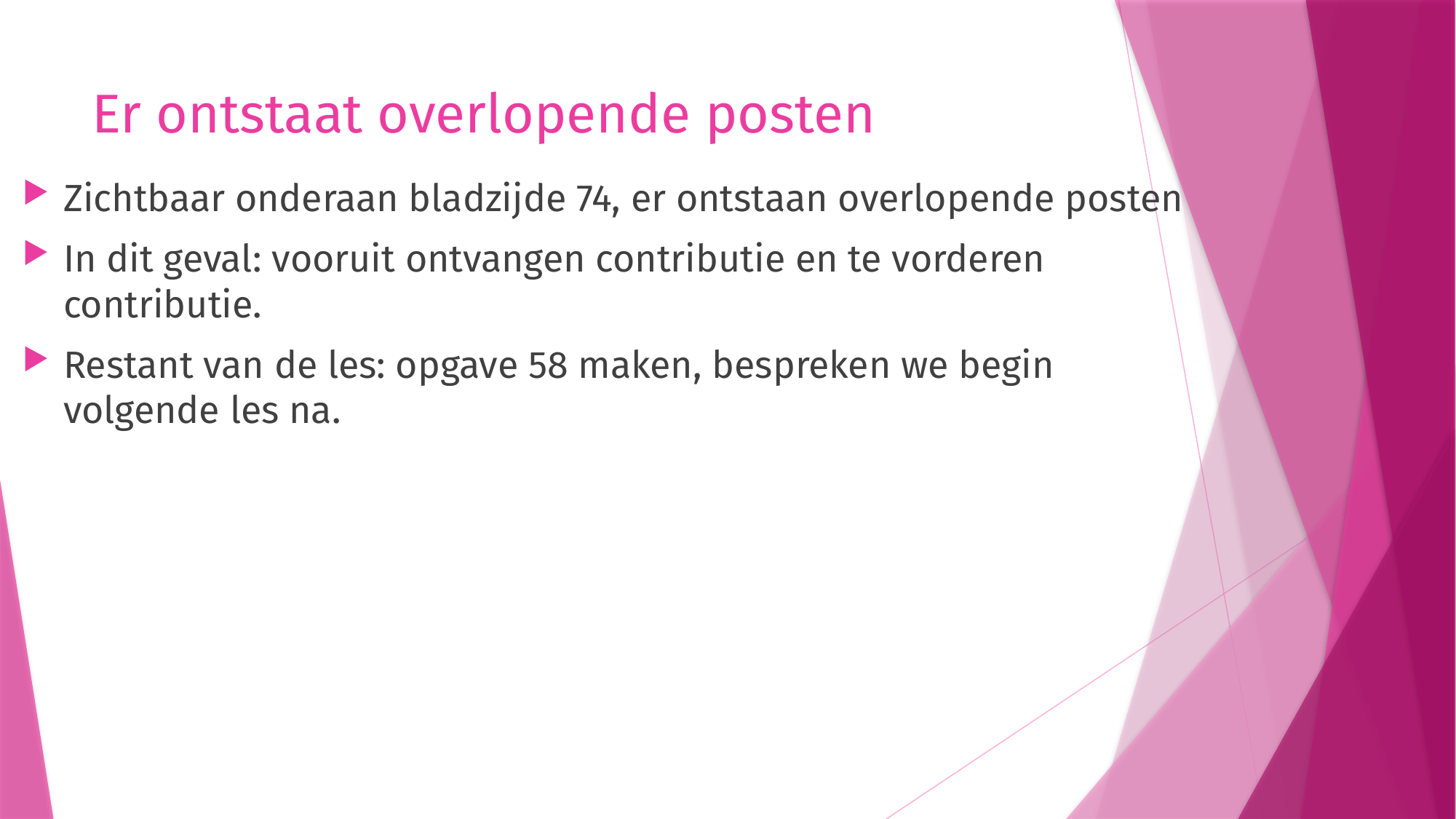

# Er ontstaat overlopende posten
Zichtbaar onderaan bladzijde 74, er ontstaan overlopende posten
In dit geval: vooruit ontvangen contributie en te vorderen contributie.
Restant van de les: opgave 58 maken, bespreken we begin volgende les na.